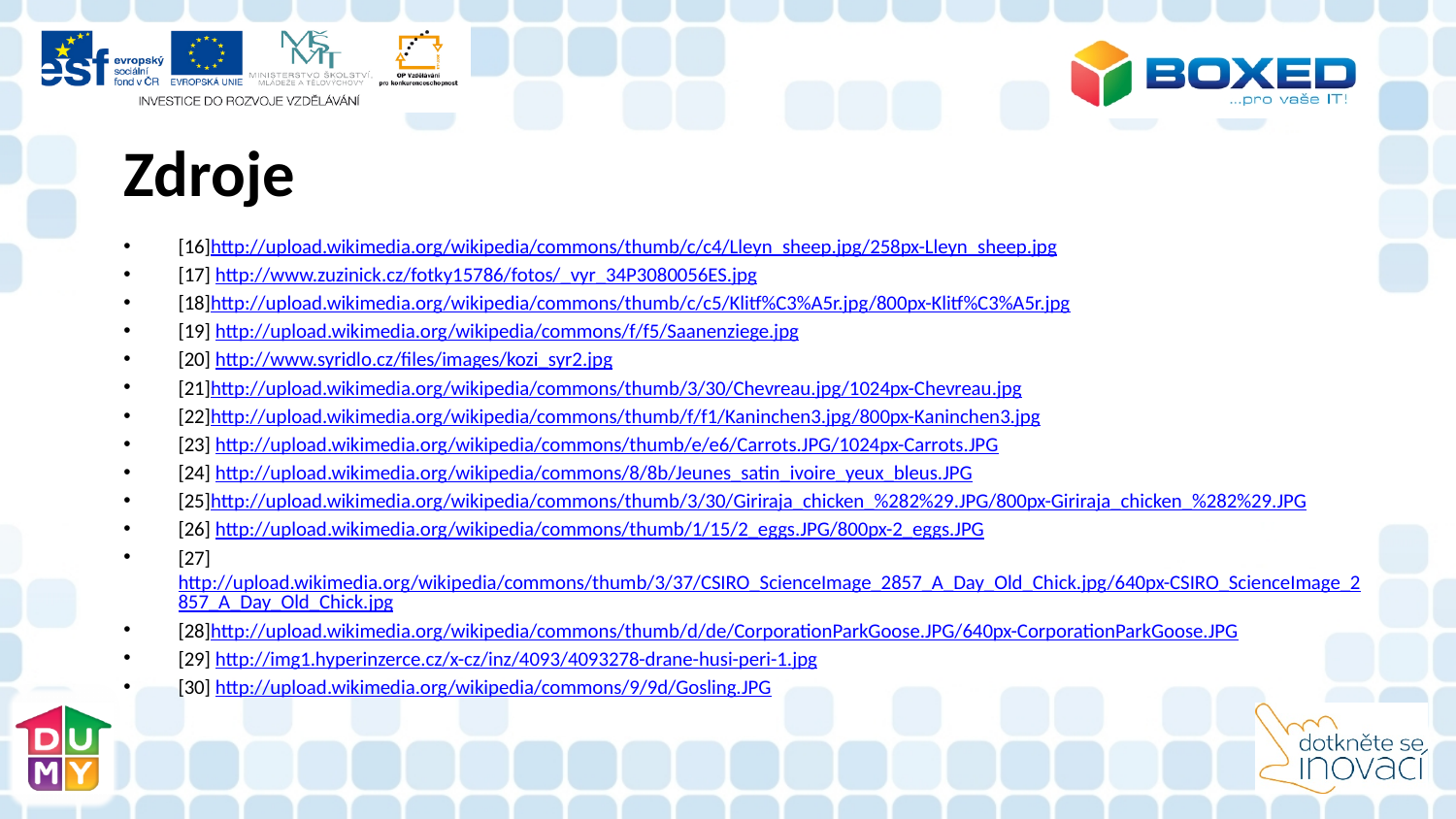

Zdroje
[16]http://upload.wikimedia.org/wikipedia/commons/thumb/c/c4/Lleyn_sheep.jpg/258px-Lleyn_sheep.jpg
[17] http://www.zuzinick.cz/fotky15786/fotos/_vyr_34P3080056ES.jpg
[18]http://upload.wikimedia.org/wikipedia/commons/thumb/c/c5/Klitf%C3%A5r.jpg/800px-Klitf%C3%A5r.jpg
[19] http://upload.wikimedia.org/wikipedia/commons/f/f5/Saanenziege.jpg
[20] http://www.syridlo.cz/files/images/kozi_syr2.jpg
[21]http://upload.wikimedia.org/wikipedia/commons/thumb/3/30/Chevreau.jpg/1024px-Chevreau.jpg
[22]http://upload.wikimedia.org/wikipedia/commons/thumb/f/f1/Kaninchen3.jpg/800px-Kaninchen3.jpg
[23] http://upload.wikimedia.org/wikipedia/commons/thumb/e/e6/Carrots.JPG/1024px-Carrots.JPG
[24] http://upload.wikimedia.org/wikipedia/commons/8/8b/Jeunes_satin_ivoire_yeux_bleus.JPG
[25]http://upload.wikimedia.org/wikipedia/commons/thumb/3/30/Giriraja_chicken_%282%29.JPG/800px-Giriraja_chicken_%282%29.JPG
[26] http://upload.wikimedia.org/wikipedia/commons/thumb/1/15/2_eggs.JPG/800px-2_eggs.JPG
[27]http://upload.wikimedia.org/wikipedia/commons/thumb/3/37/CSIRO_ScienceImage_2857_A_Day_Old_Chick.jpg/640px-CSIRO_ScienceImage_2857_A_Day_Old_Chick.jpg
[28]http://upload.wikimedia.org/wikipedia/commons/thumb/d/de/CorporationParkGoose.JPG/640px-CorporationParkGoose.JPG
[29] http://img1.hyperinzerce.cz/x-cz/inz/4093/4093278-drane-husi-peri-1.jpg
[30] http://upload.wikimedia.org/wikipedia/commons/9/9d/Gosling.JPG